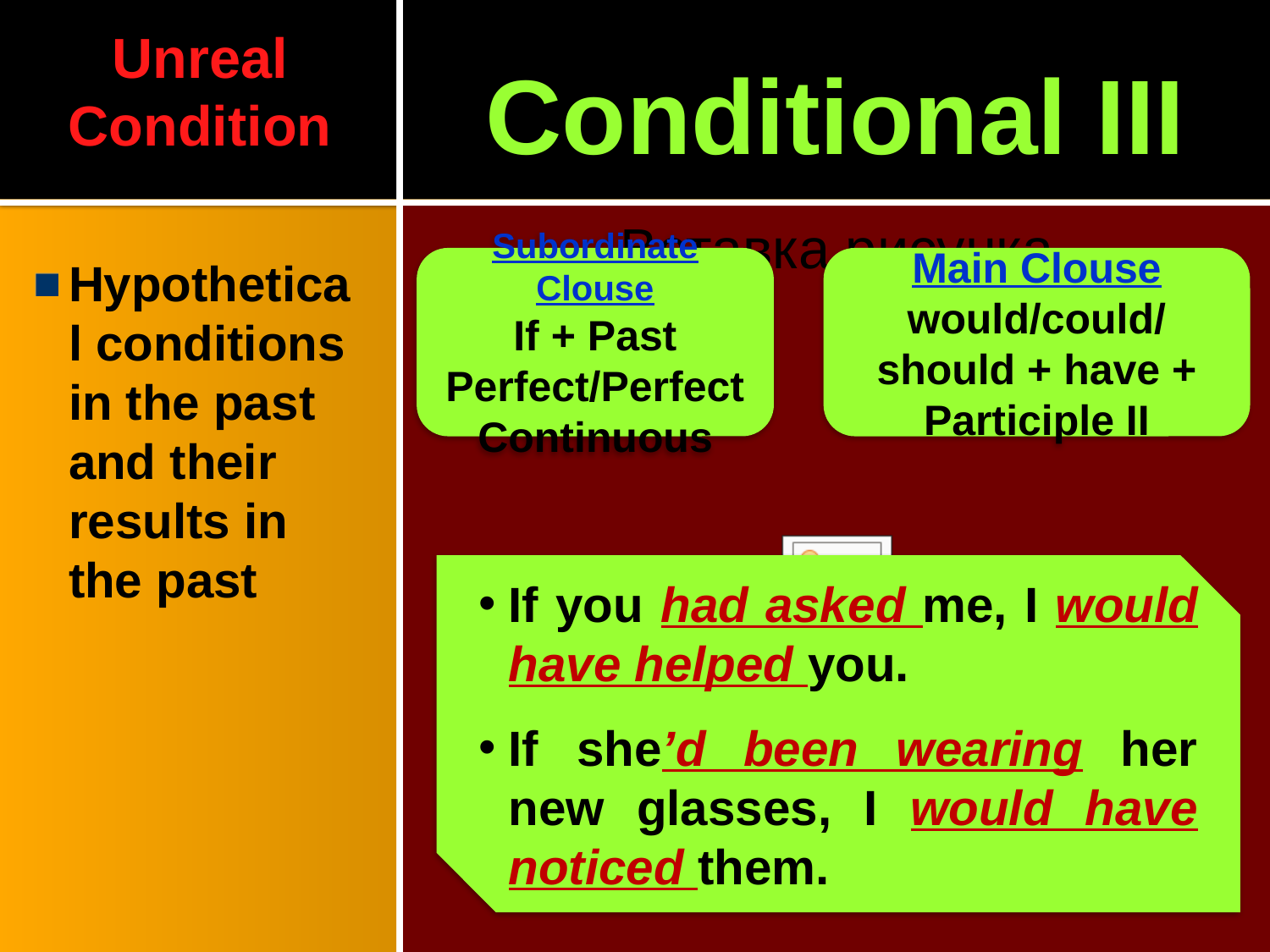

Unreal Condition
# Conditional III

Hypothetical conditions in the past and their results in the past
Subordinate Clouse
If + Past Perfect/Perfect Continuous
Main Clouse
would/could/should + have + Participle II
If you had asked me, I would have helped you.

If she’d been wearing her new glasses, I would have noticed them.